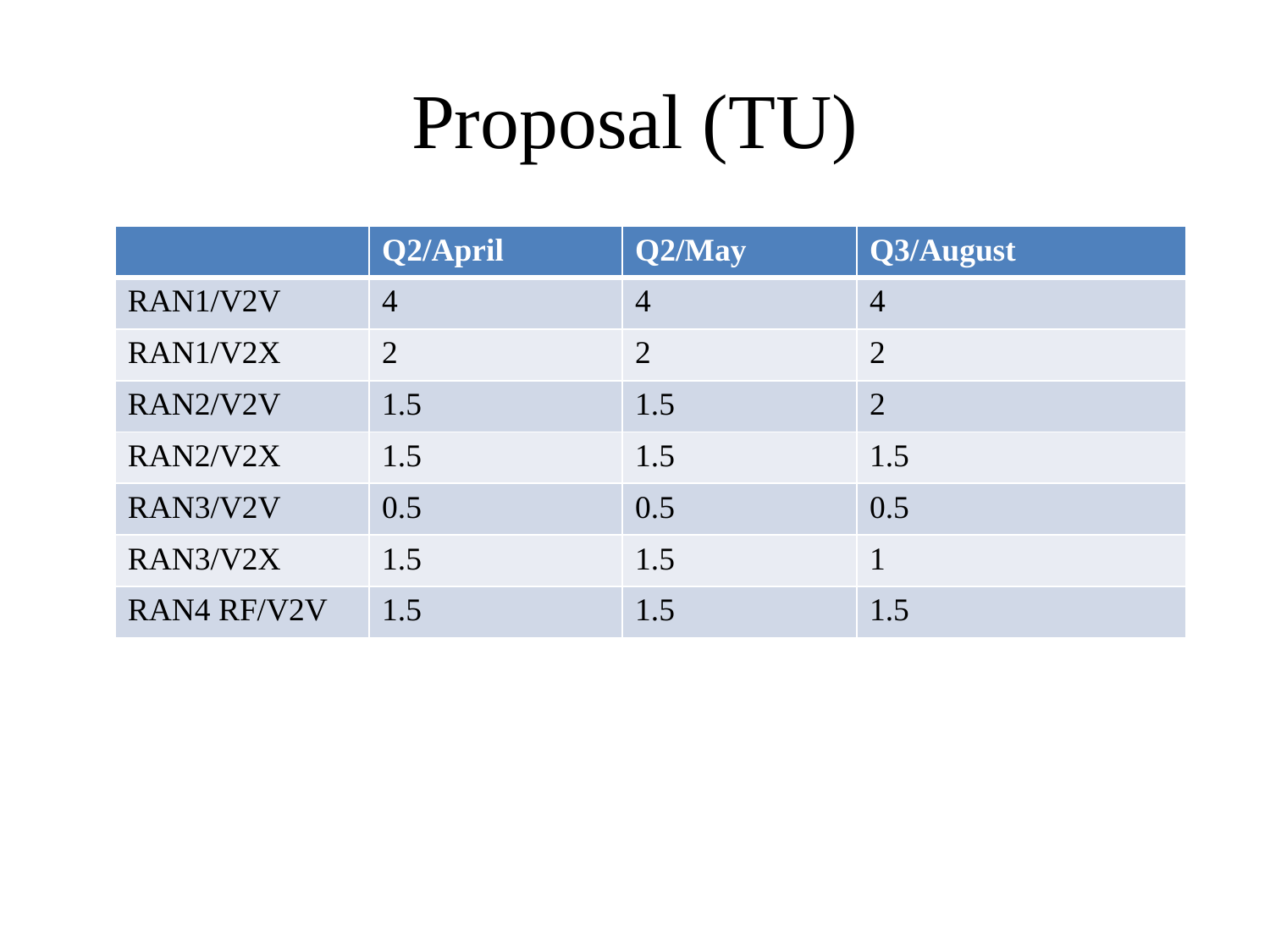

# Proposal (TU)
|  | Q2/April | Q2/May | Q3/August |
| --- | --- | --- | --- |
| RAN1/V2V | 4 | 4 | 4 |
| RAN1/V2X | 2 | 2 | 2 |
| RAN2/V2V | 1.5 | 1.5 | 2 |
| RAN2/V2X | 1.5 | 1.5 | 1.5 |
| RAN3/V2V | 0.5 | 0.5 | 0.5 |
| RAN3/V2X | 1.5 | 1.5 | 1 |
| RAN4 RF/V2V | 1.5 | 1.5 | 1.5 |